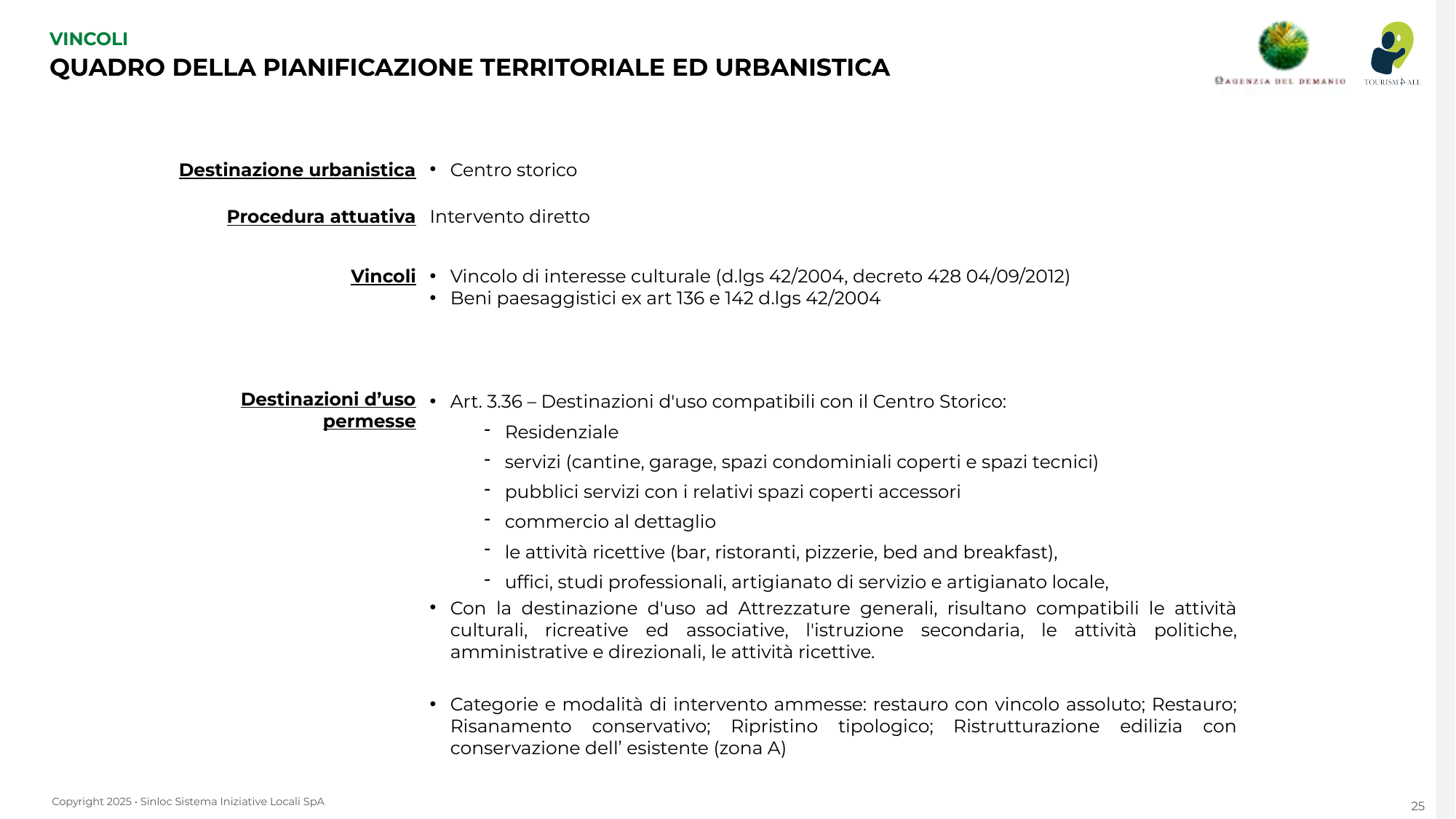

vincoli
Quadro della pianificazione territoriale ed urbanistica
Destinazione urbanistica
Centro storico
Intervento diretto
Procedura attuativa
Vincolo di interesse culturale (d.lgs 42/2004, decreto 428 04/09/2012)
Beni paesaggistici ex art 136 e 142 d.lgs 42/2004

Vincoli
Destinazioni d’uso permesse
Art. 3.36 – Destinazioni d'uso compatibili con il Centro Storico:
Residenziale
servizi (cantine, garage, spazi condominiali coperti e spazi tecnici)
pubblici servizi con i relativi spazi coperti accessori
commercio al dettaglio
le attività ricettive (bar, ristoranti, pizzerie, bed and breakfast),
uffici, studi professionali, artigianato di servizio e artigianato locale,
Con la destinazione d'uso ad Attrezzature generali, risultano compatibili le attività culturali, ricreative ed associative, l'istruzione secondaria, le attività politiche, amministrative e direzionali, le attività ricettive.

Categorie e modalità di intervento ammesse: restauro con vincolo assoluto; Restauro; Risanamento conservativo; Ripristino tipologico; Ristrutturazione edilizia con conservazione dell’ esistente (zona A)